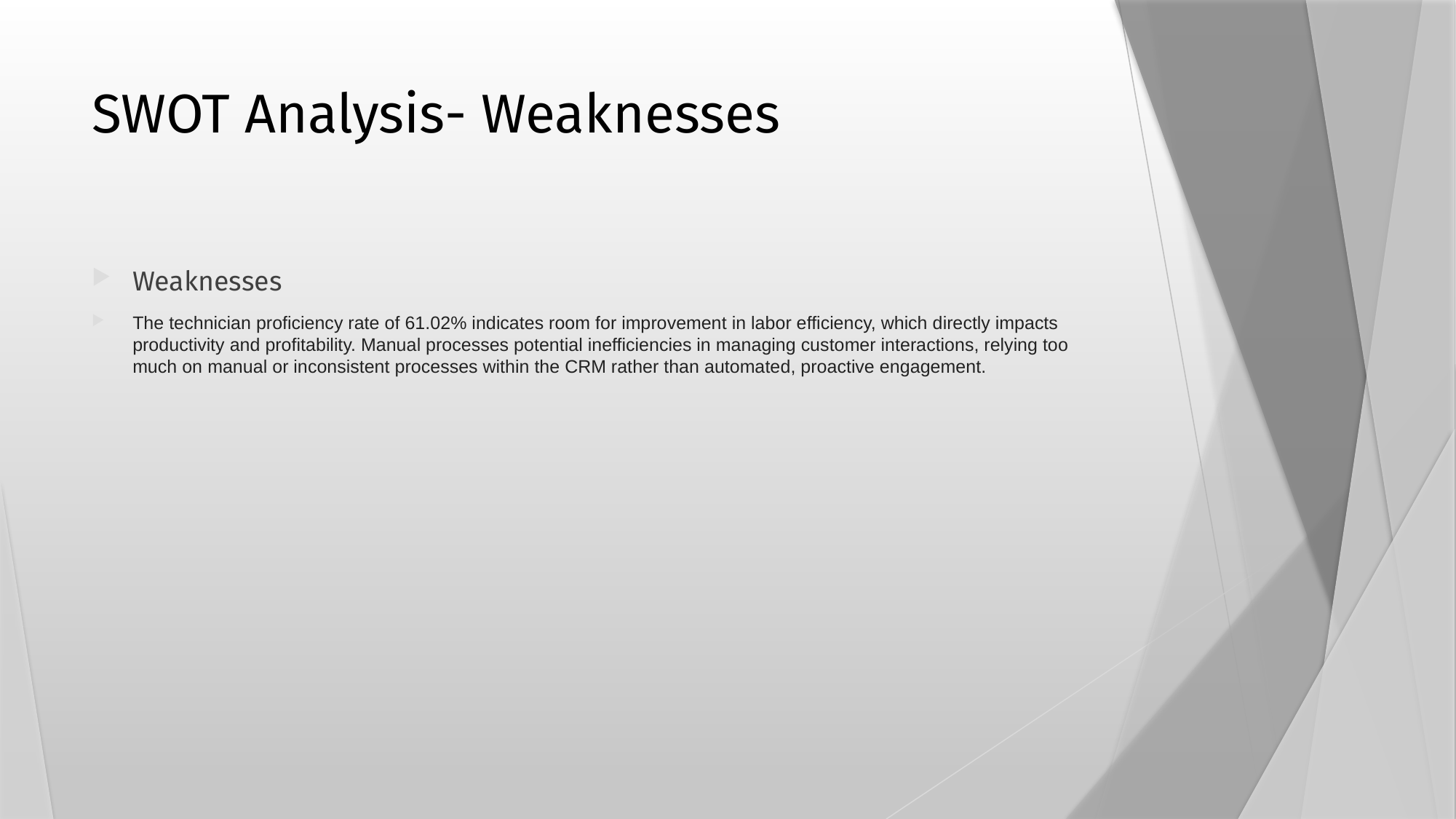

# SWOT Analysis- Weaknesses
Weaknesses
The technician proficiency rate of 61.02% indicates room for improvement in labor efficiency, which directly impacts productivity and profitability. Manual processes potential inefficiencies in managing customer interactions, relying too much on manual or inconsistent processes within the CRM rather than automated, proactive engagement.